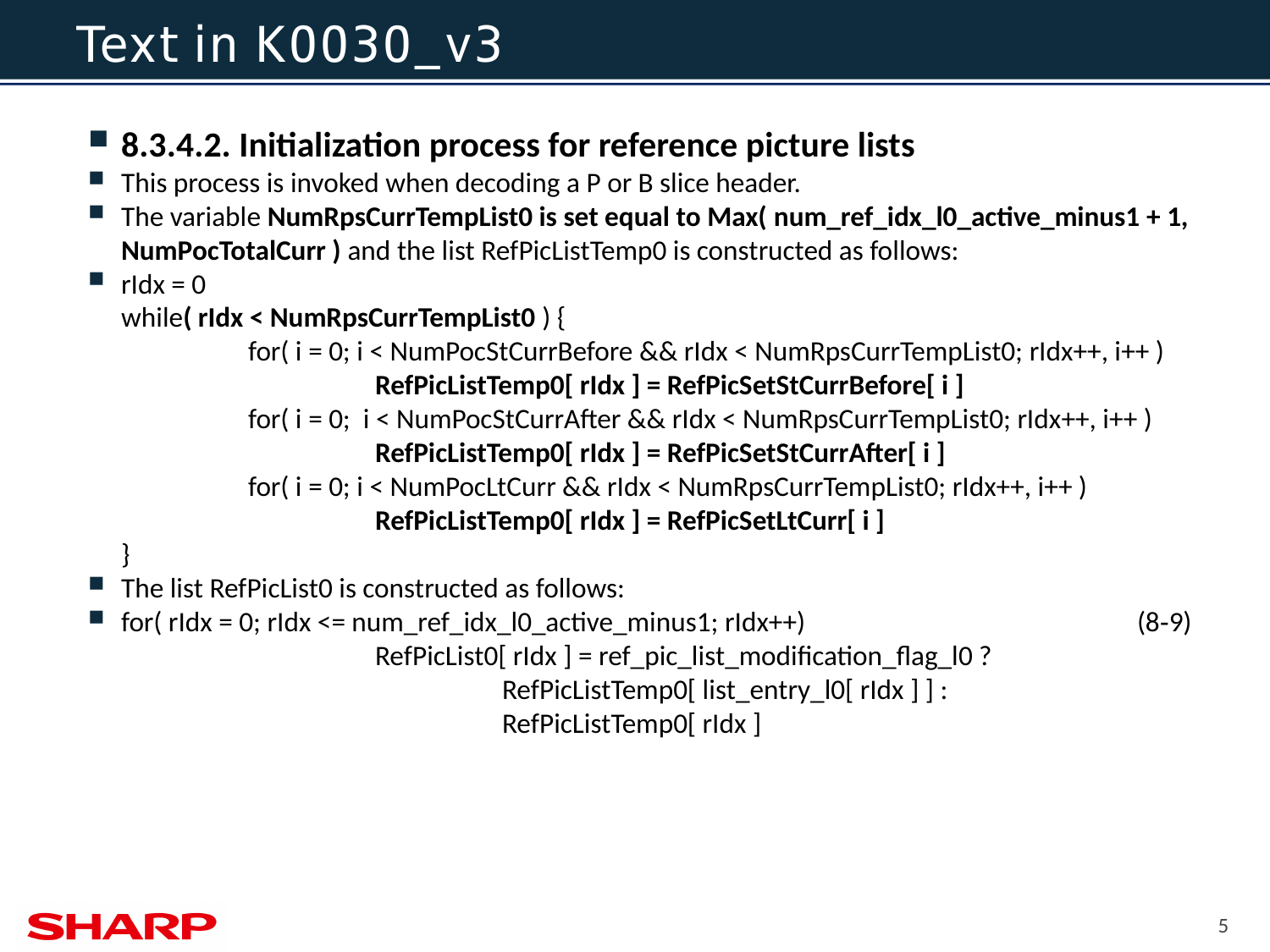

# Text in K0030_v3
8.3.4.2. Initialization process for reference picture lists
This process is invoked when decoding a P or B slice header.
The variable NumRpsCurrTempList0 is set equal to Max( num_ref_idx_l0_active_minus1 + 1, NumPocTotalCurr ) and the list RefPicListTemp0 is constructed as follows:
rIdx = 0
while( rIdx < NumRpsCurrTempList0 ) {
	for( i = 0; i < NumPocStCurrBefore && rIdx < NumRpsCurrTempList0; rIdx++, i++ )
		RefPicListTemp0[ rIdx ] = RefPicSetStCurrBefore[ i ]
	for( i = 0;  i < NumPocStCurrAfter && rIdx < NumRpsCurrTempList0; rIdx++, i++ ) 		RefPicListTemp0[ rIdx ] = RefPicSetStCurrAfter[ i ]
	for( i = 0; i < NumPocLtCurr && rIdx < NumRpsCurrTempList0; rIdx++, i++ )
		RefPicListTemp0[ rIdx ] = RefPicSetLtCurr[ i ]
}
The list RefPicList0 is constructed as follows:
for( rIdx = 0; rIdx <= num_ref_idx_l0_active_minus1; rIdx++)			(8‑9)
		RefPicList0[ rIdx ] = ref_pic_list_modification_flag_l0 ?
			RefPicListTemp0[ list_entry_l0[ rIdx ] ] :
			RefPicListTemp0[ rIdx ]
5